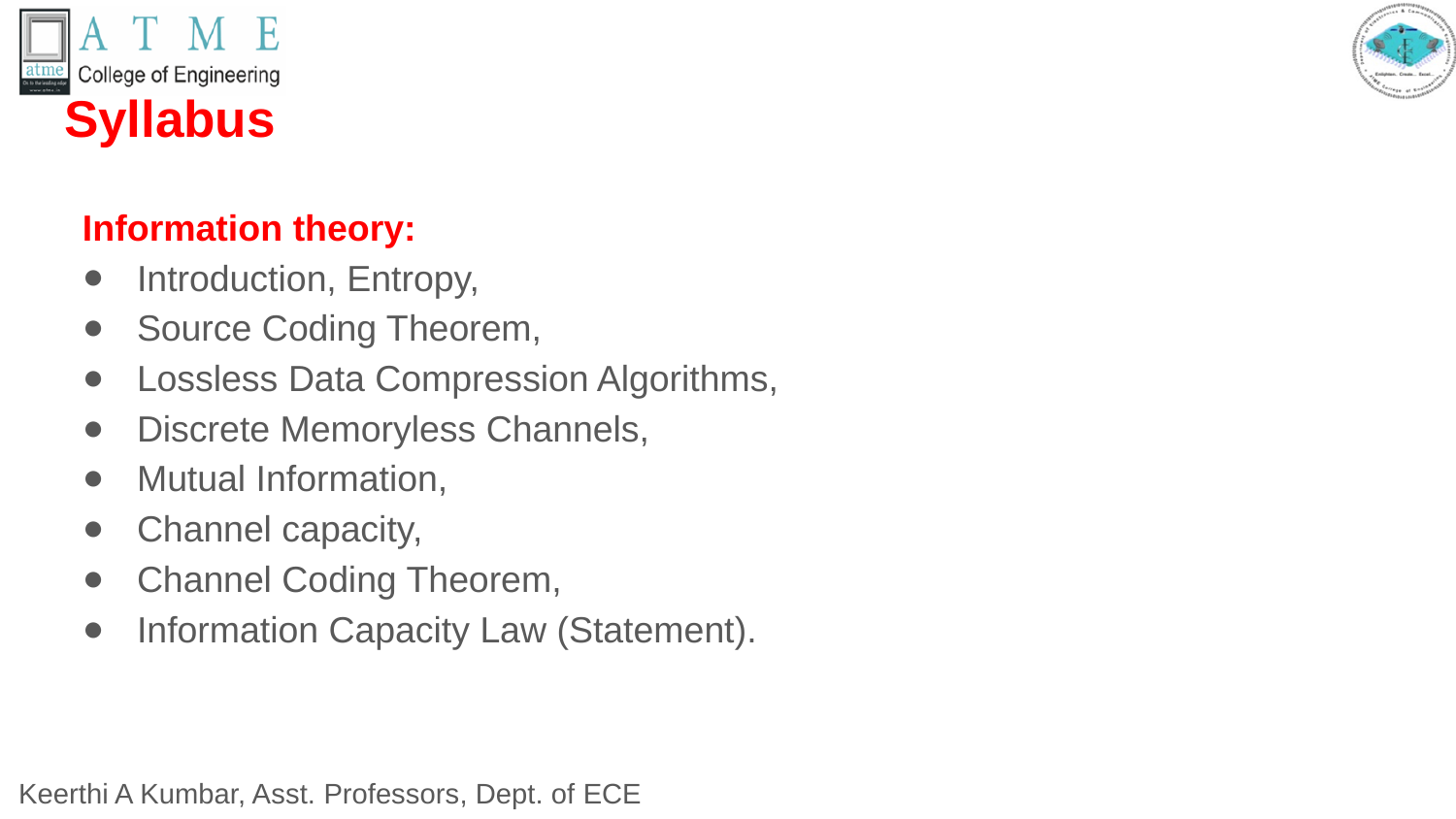

# Syllabus
Information theory:
Introduction, Entropy,
Source Coding Theorem,
Lossless Data Compression Algorithms,
Discrete Memoryless Channels,
Mutual Information,
Channel capacity,
Channel Coding Theorem,
Information Capacity Law (Statement).